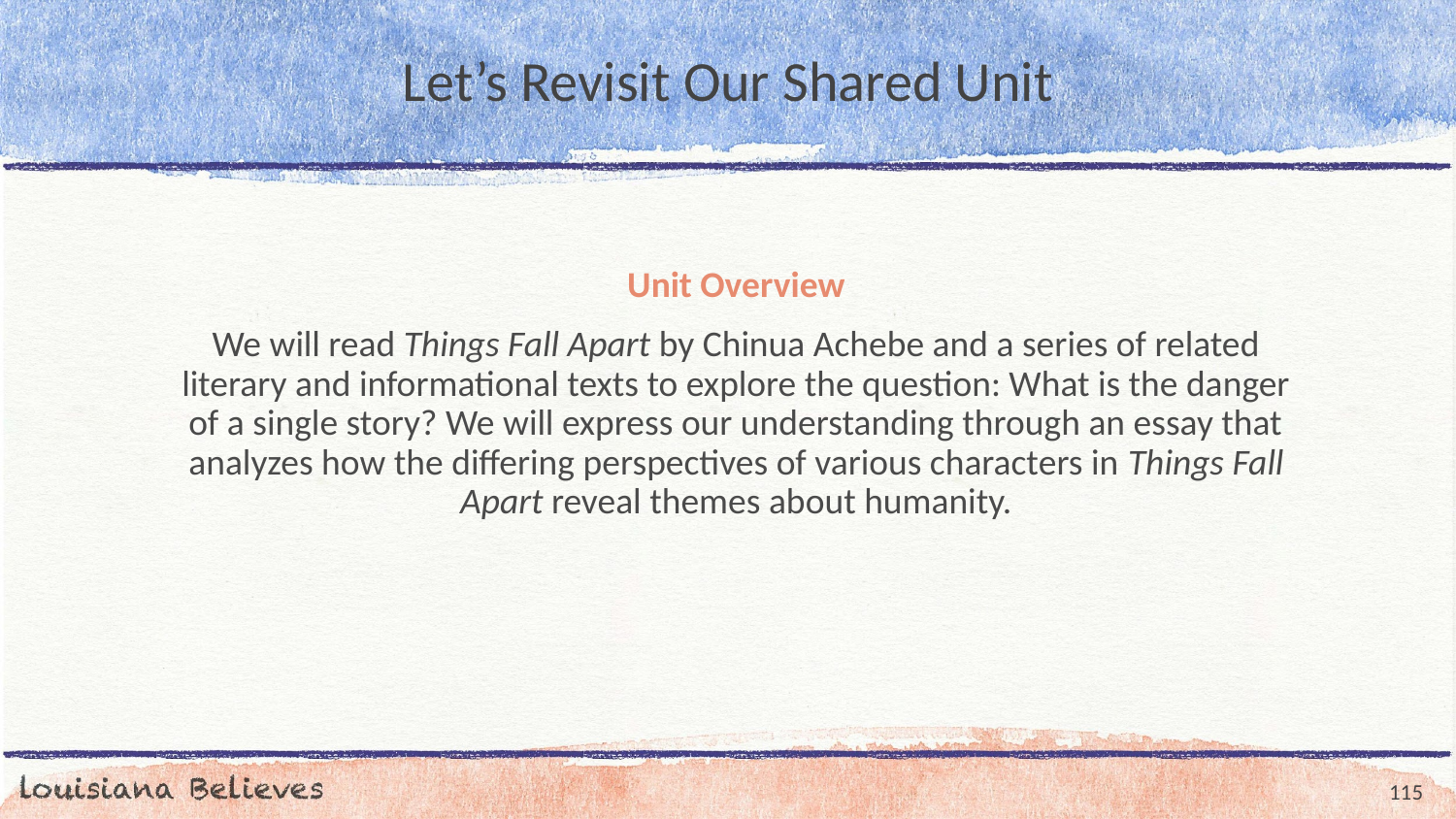

# Let’s Revisit Our Shared Unit
Unit Overview
We will read Things Fall Apart by Chinua Achebe and a series of related literary and informational texts to explore the question: What is the danger of a single story? We will express our understanding through an essay that analyzes how the differing perspectives of various characters in Things Fall Apart reveal themes about humanity.